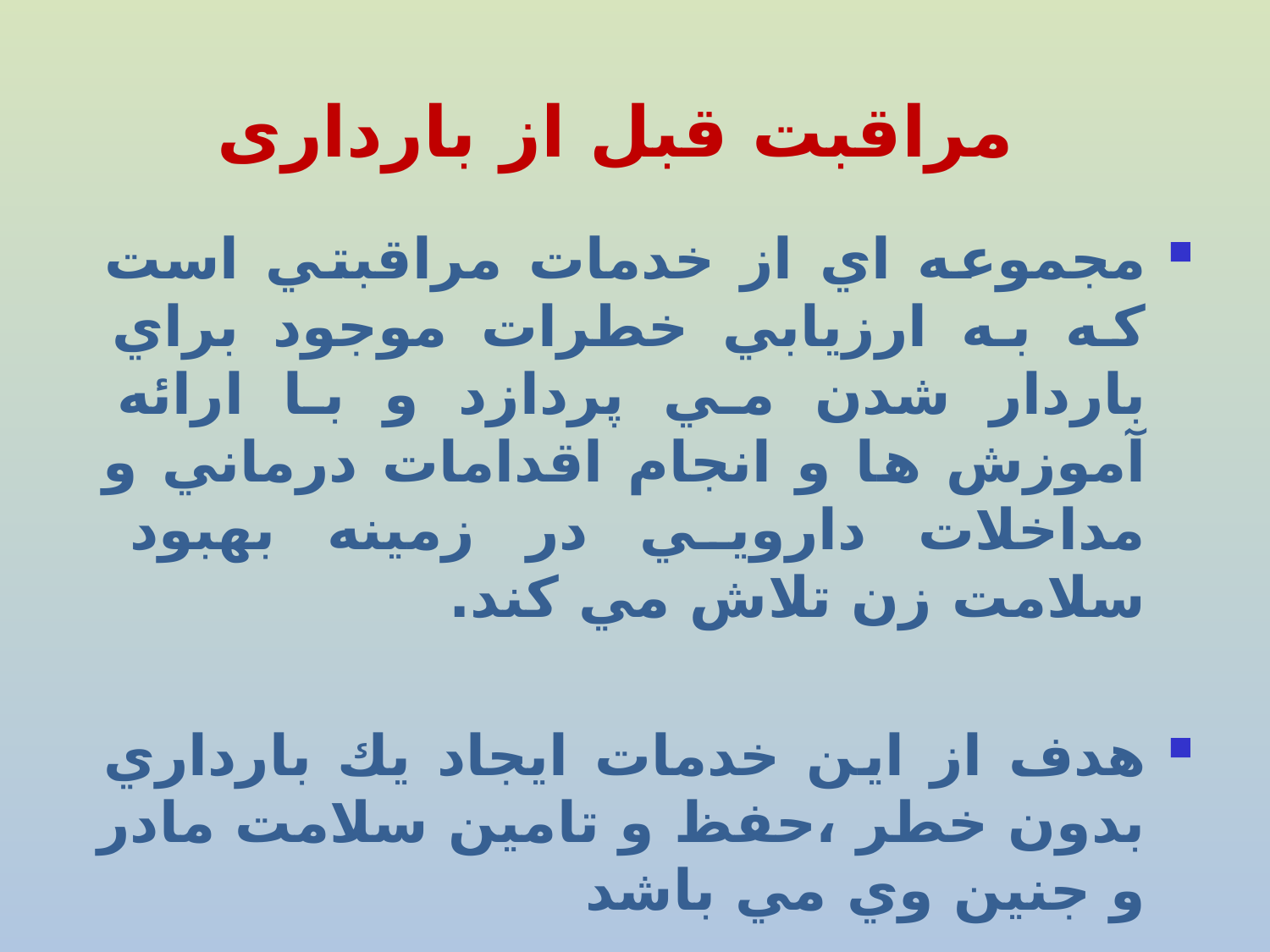

# مراقبت قبل از بارداری
مجموعه اي از خدمات مراقبتي است كه به ارزيابي خطرات موجود براي باردار شدن مي پردازد و با ارائه آموزش ها و انجام اقدامات درماني و مداخلات دارويي در زمينه بهبود سلامت زن تلاش مي كند.

هدف از اين خدمات ايجاد يك بارداري بدون خطر ،حفظ و تامين سلامت مادر و جنين وي مي باشد